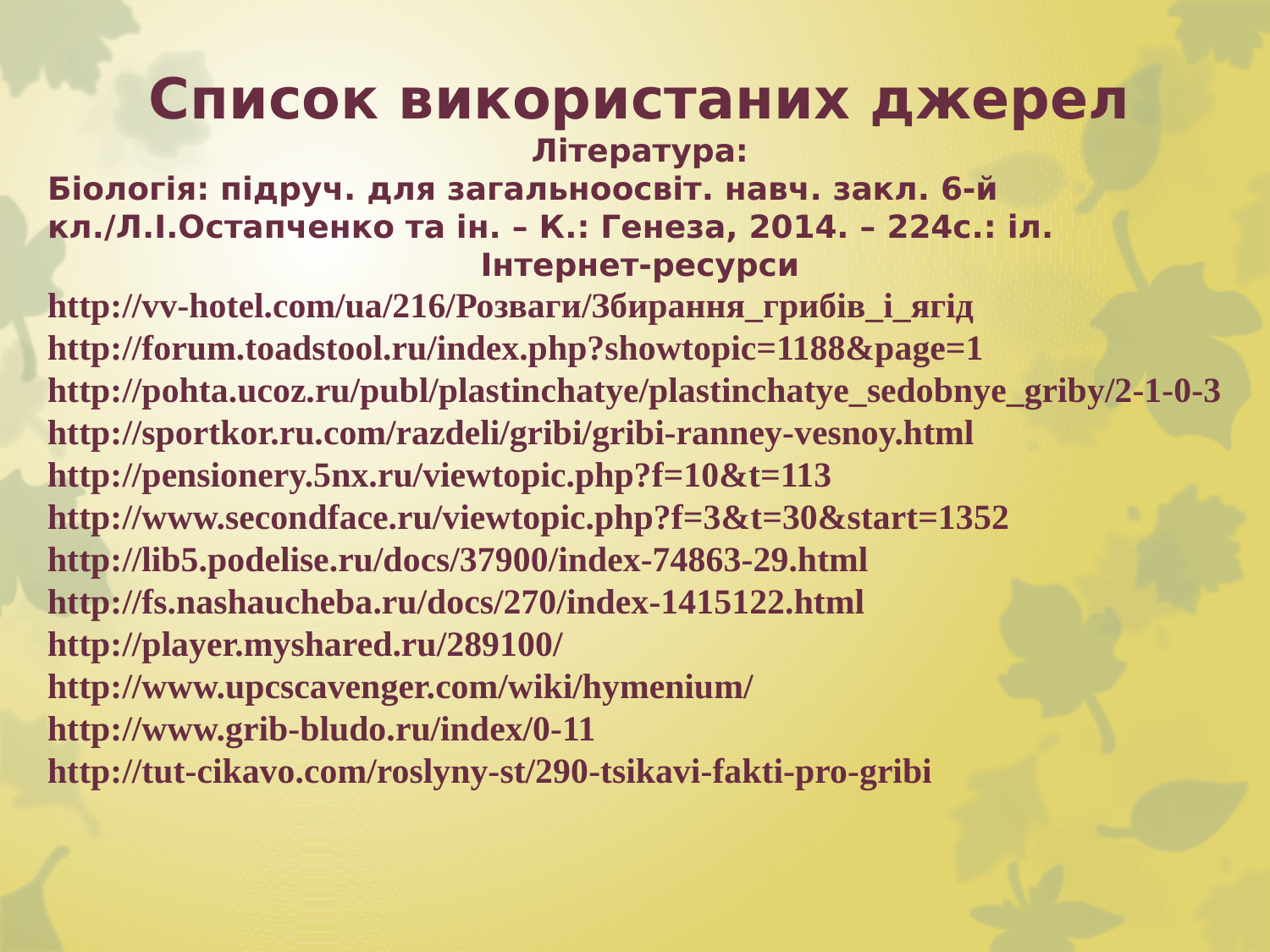

Список використаних джерел
Література:
Біологія: підруч. для загальноосвіт. навч. закл. 6-й кл./Л.І.Остапченко та ін. – К.: Генеза, 2014. – 224с.: іл.
Інтернет-ресурси
http://vv-hotel.com/ua/216/Розваги/Збирання_грибів_і_ягід
http://forum.toadstool.ru/index.php?showtopic=1188&page=1
http://pohta.ucoz.ru/publ/plastinchatye/plastinchatye_sedobnye_griby/2-1-0-3
http://sportkor.ru.com/razdeli/gribi/gribi-ranney-vesnoy.html
http://pensionery.5nx.ru/viewtopic.php?f=10&t=113
http://www.secondface.ru/viewtopic.php?f=3&t=30&start=1352
http://lib5.podelise.ru/docs/37900/index-74863-29.html
http://fs.nashaucheba.ru/docs/270/index-1415122.html
http://player.myshared.ru/289100/
http://www.upcscavenger.com/wiki/hymenium/
http://www.grib-bludo.ru/index/0-11
http://tut-cikavo.com/roslyny-st/290-tsikavi-fakti-pro-gribi